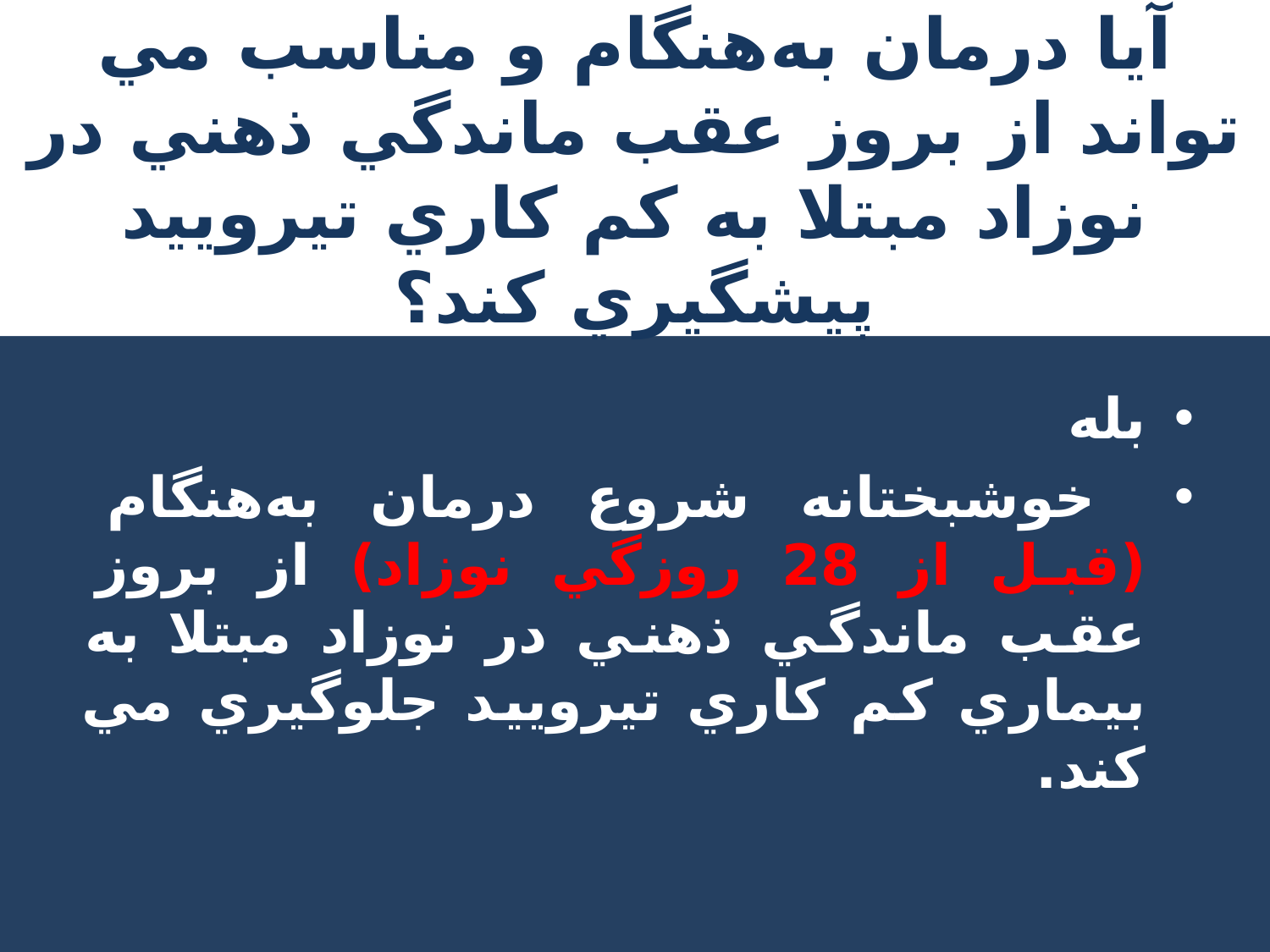

# آيا درمان به‌هنگام و مناسب مي تواند از بروز عقب ماندگي ذهني در نوزاد مبتلا به كم كاري تيروييد پيشگيري كند؟
بله
 خوشبختانه شروع درمان به‌هنگام (قبل از 28 روزگي نوزاد) از بروز عقب ماندگي ذهني در نوزاد مبتلا به بيماري كم كاري تيروييد جلوگيري مي كند.